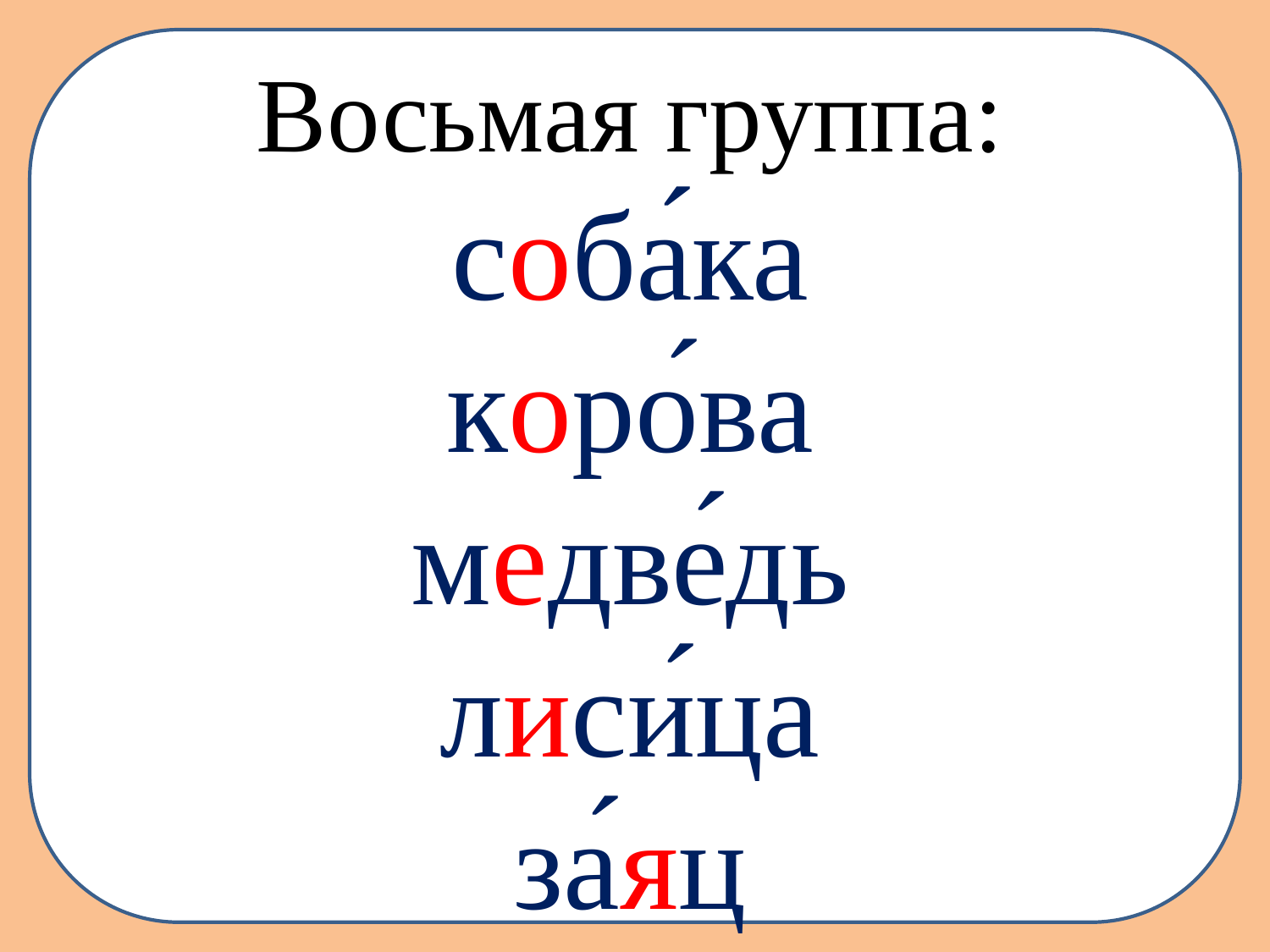

Восьмая группа:
соба́ка
коро́ва
медве́дь
лиси́ца
за́яц